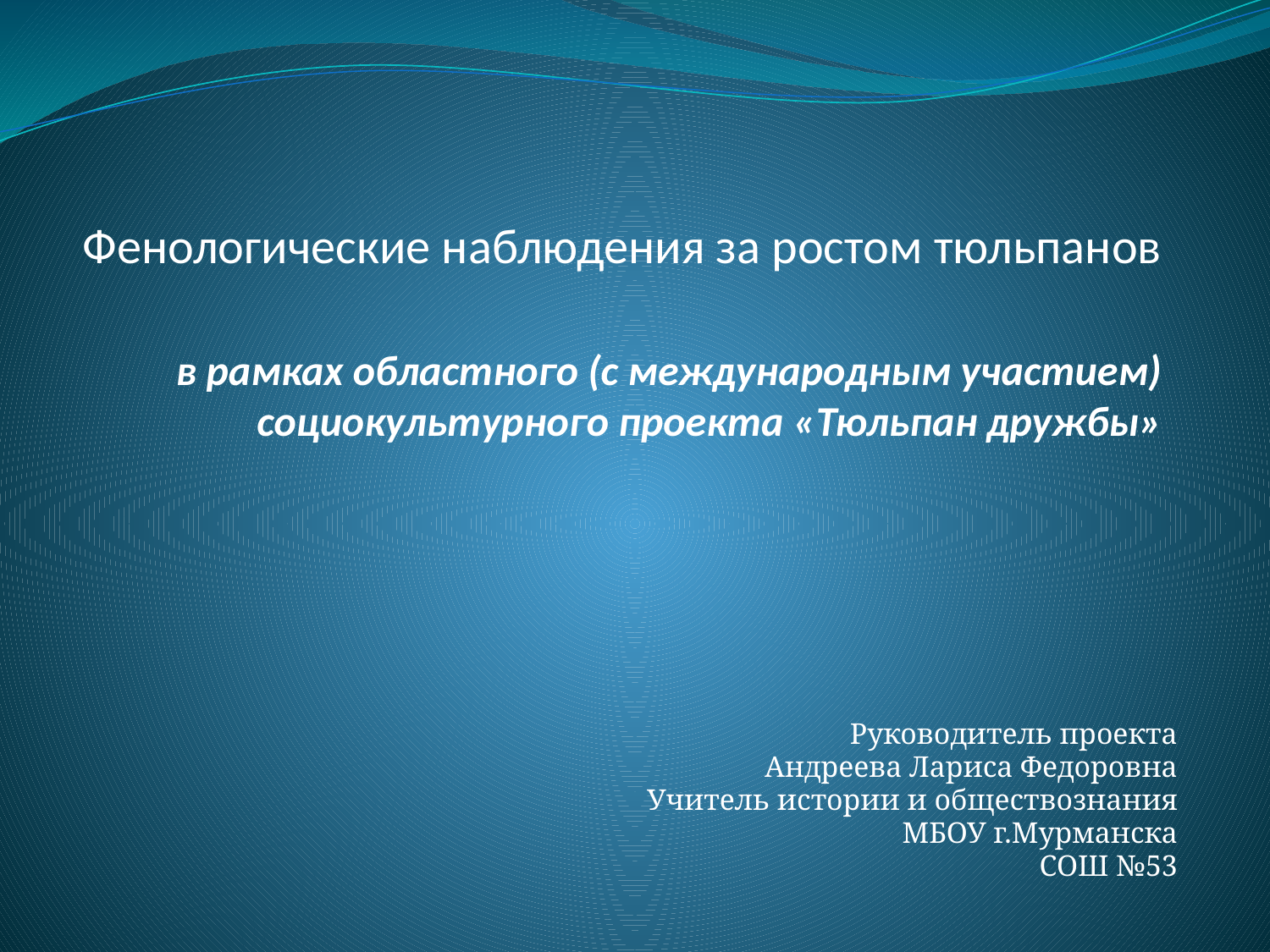

# Фенологические наблюдения за ростом тюльпанов в рамках областного (с международным участием) социокультурного проекта «Тюльпан дружбы»
 Руководитель проекта
Андреева Лариса Федоровна
Учитель истории и обществознания
МБОУ г.Мурманска
 СОШ №53